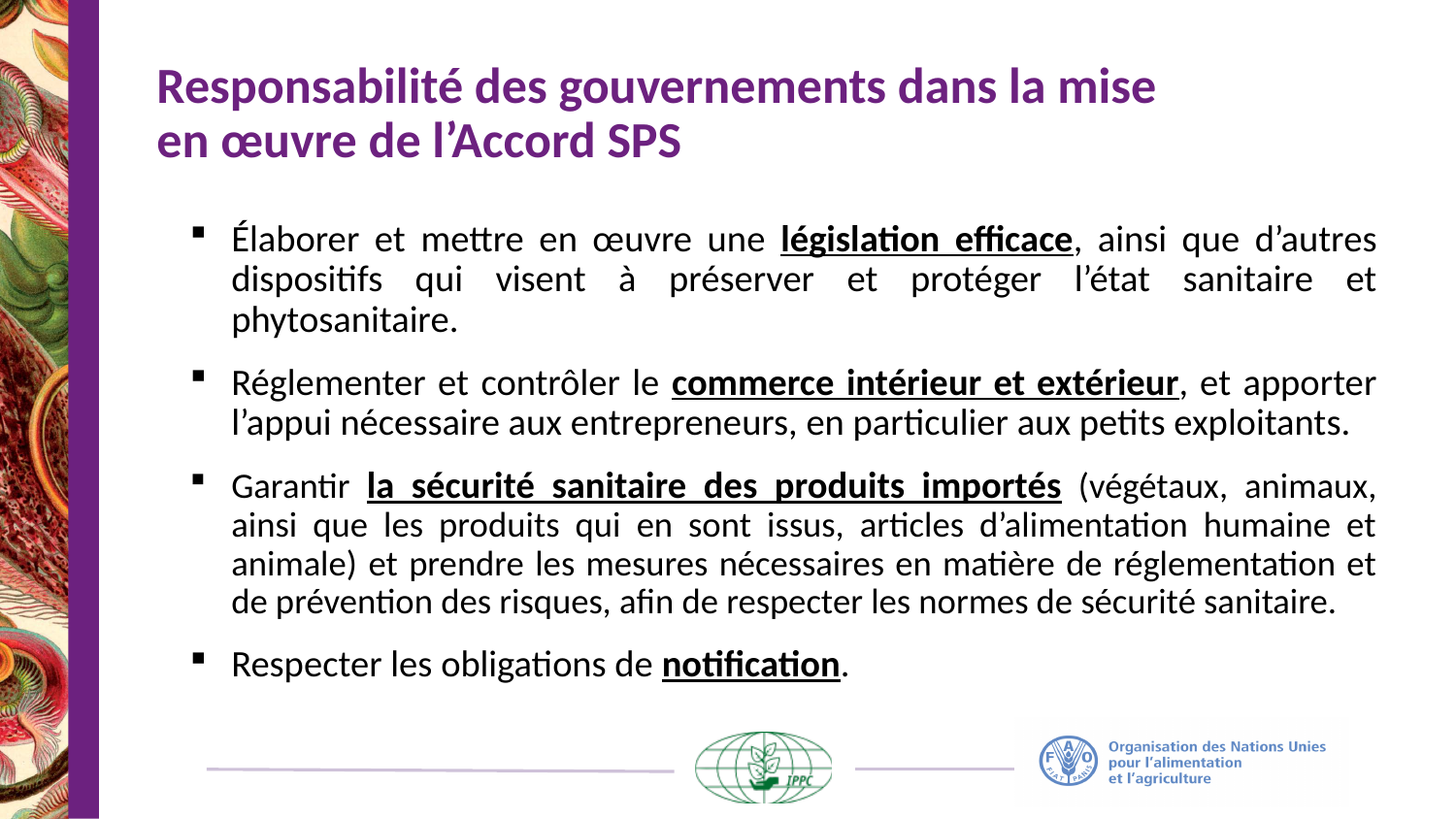

# Responsabilité des gouvernements dans la mise en œuvre de l’Accord SPS

Élaborer et mettre en œuvre une législation efficace, ainsi que d’autres dispositifs qui visent à préserver et protéger l’état sanitaire et phytosanitaire.
Réglementer et contrôler le commerce intérieur et extérieur, et apporter l’appui nécessaire aux entrepreneurs, en particulier aux petits exploitants.
Garantir la sécurité sanitaire des produits importés (végétaux, animaux, ainsi que les produits qui en sont issus, articles d’alimentation humaine et animale) et prendre les mesures nécessaires en matière de réglementation et de prévention des risques, afin de respecter les normes de sécurité sanitaire.
Respecter les obligations de notification.